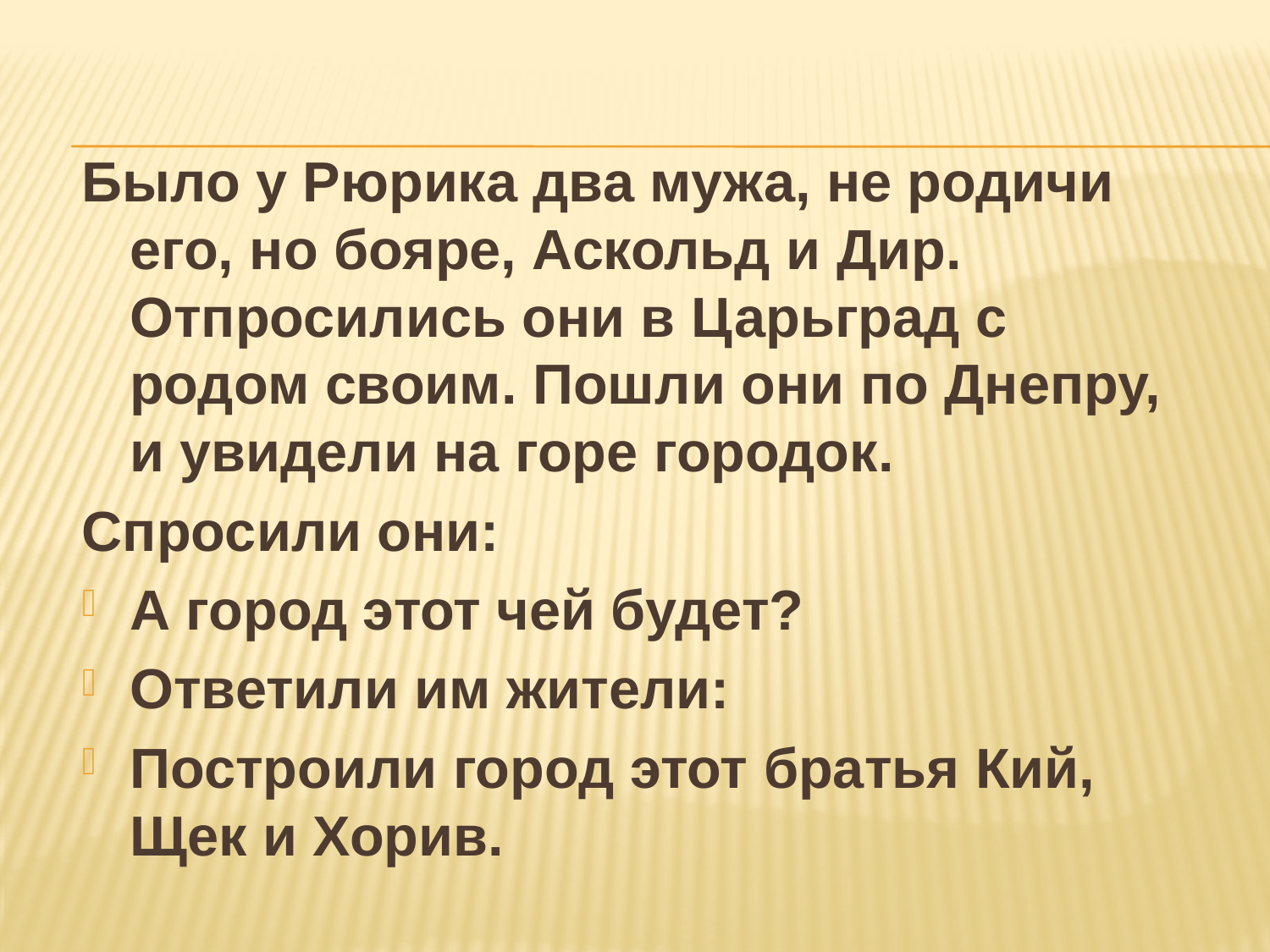

Было у Рюрика два мужа, не родичи его, но бояре, Аскольд и Дир. Отпросились они в Царьград с родом своим. Пошли они по Днепру, и увидели на горе городок.
Спросили они:
А город этот чей будет?
Ответили им жители:
Построили город этот братья Кий, Щек и Хорив.